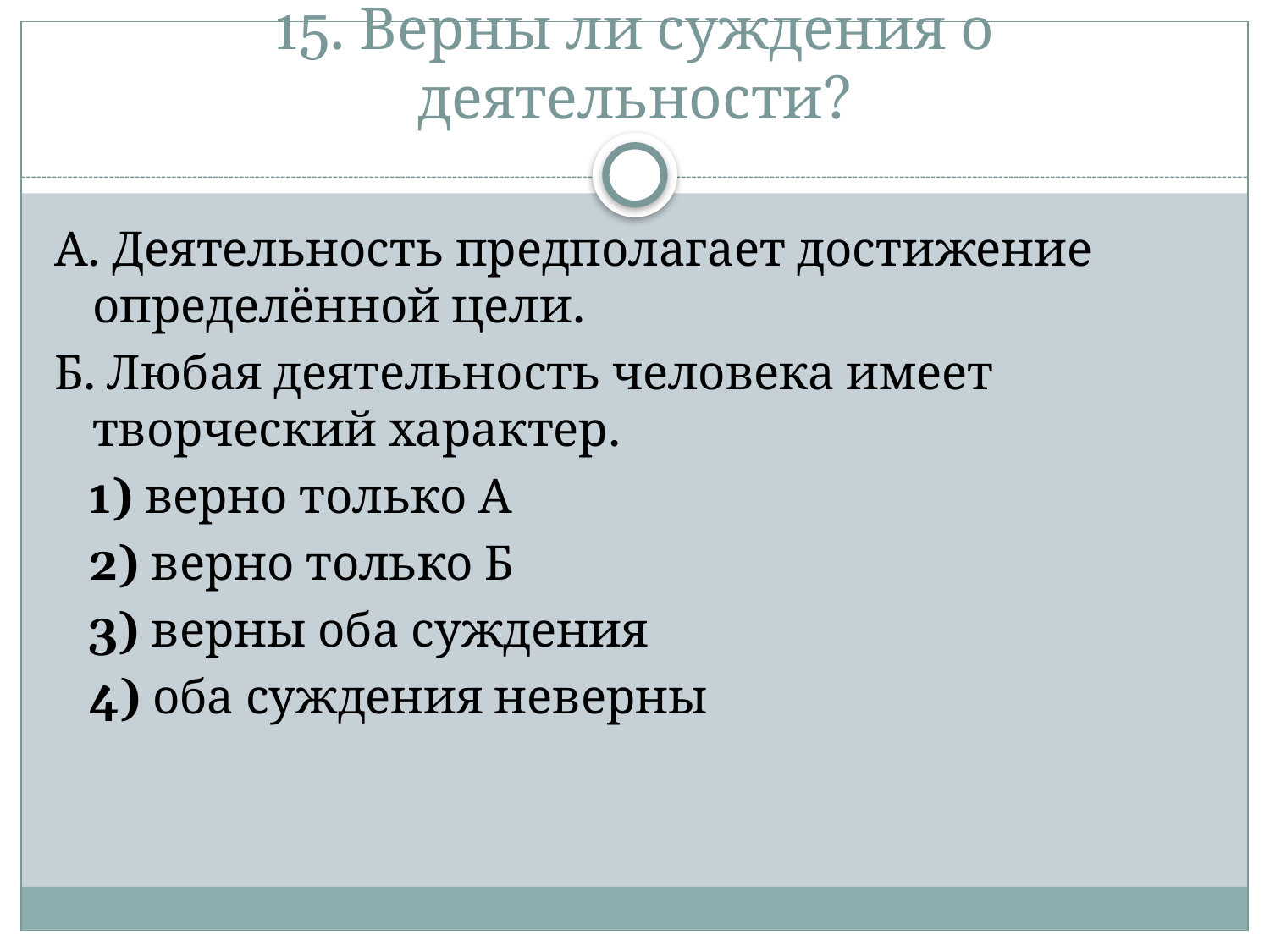

# 15. Верны ли суждения о деятельности?
А. Деятельность предполагает достижение определённой цели.
Б. Любая деятельность человека имеет творческий характер.
   1) верно только А
   2) верно только Б
   3) верны оба суждения
   4) оба суждения неверны